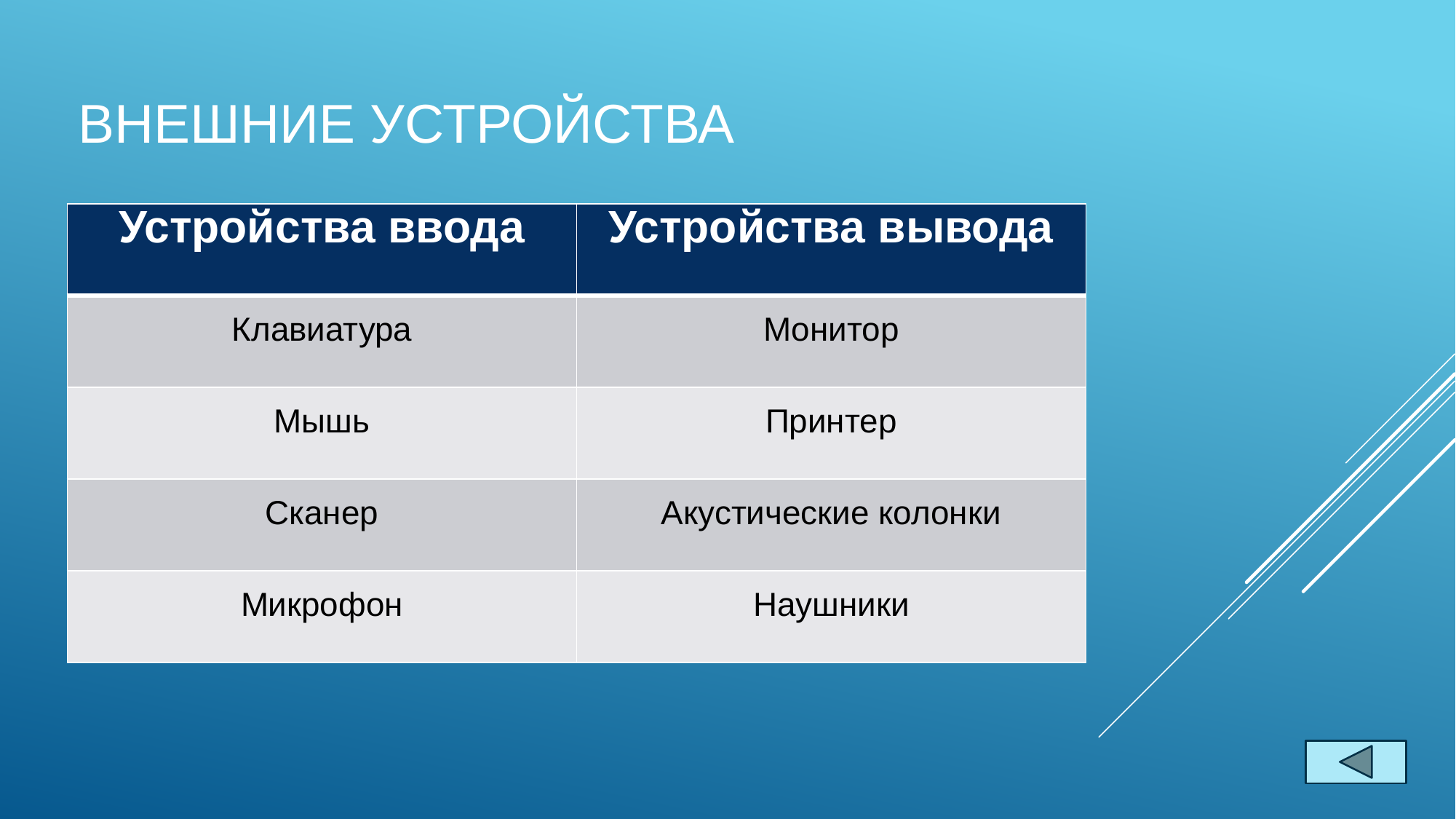

# Внешние устройства
| Устройства ввода | Устройства вывода |
| --- | --- |
| Клавиатура | Монитор |
| Мышь | Принтер |
| Сканер | Акустические колонки |
| Микрофон | Наушники |